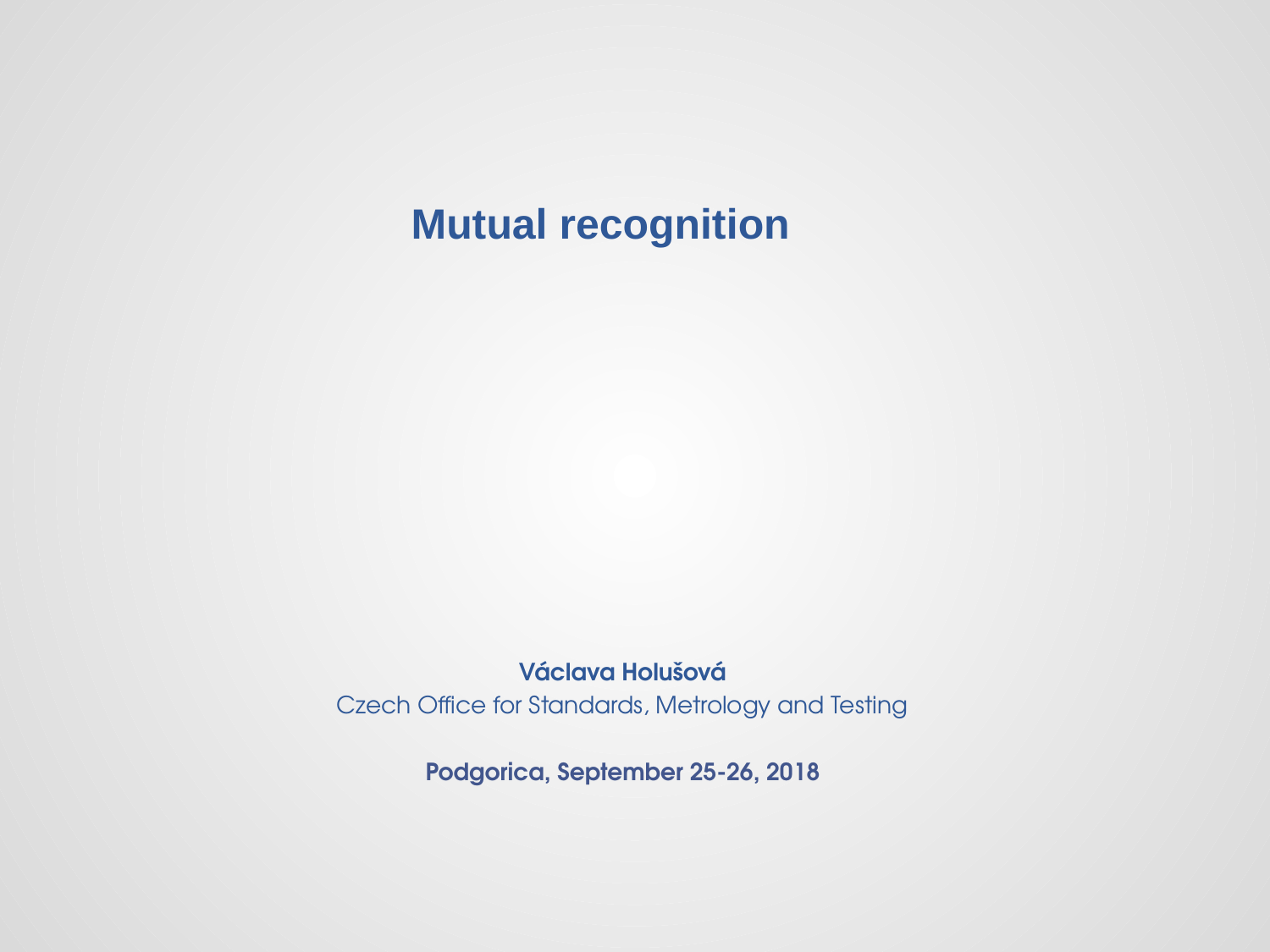

# Mutual recognition
Václava Holušová
Czech Office for Standards, Metrology and Testing

Podgorica, September 25-26, 2018